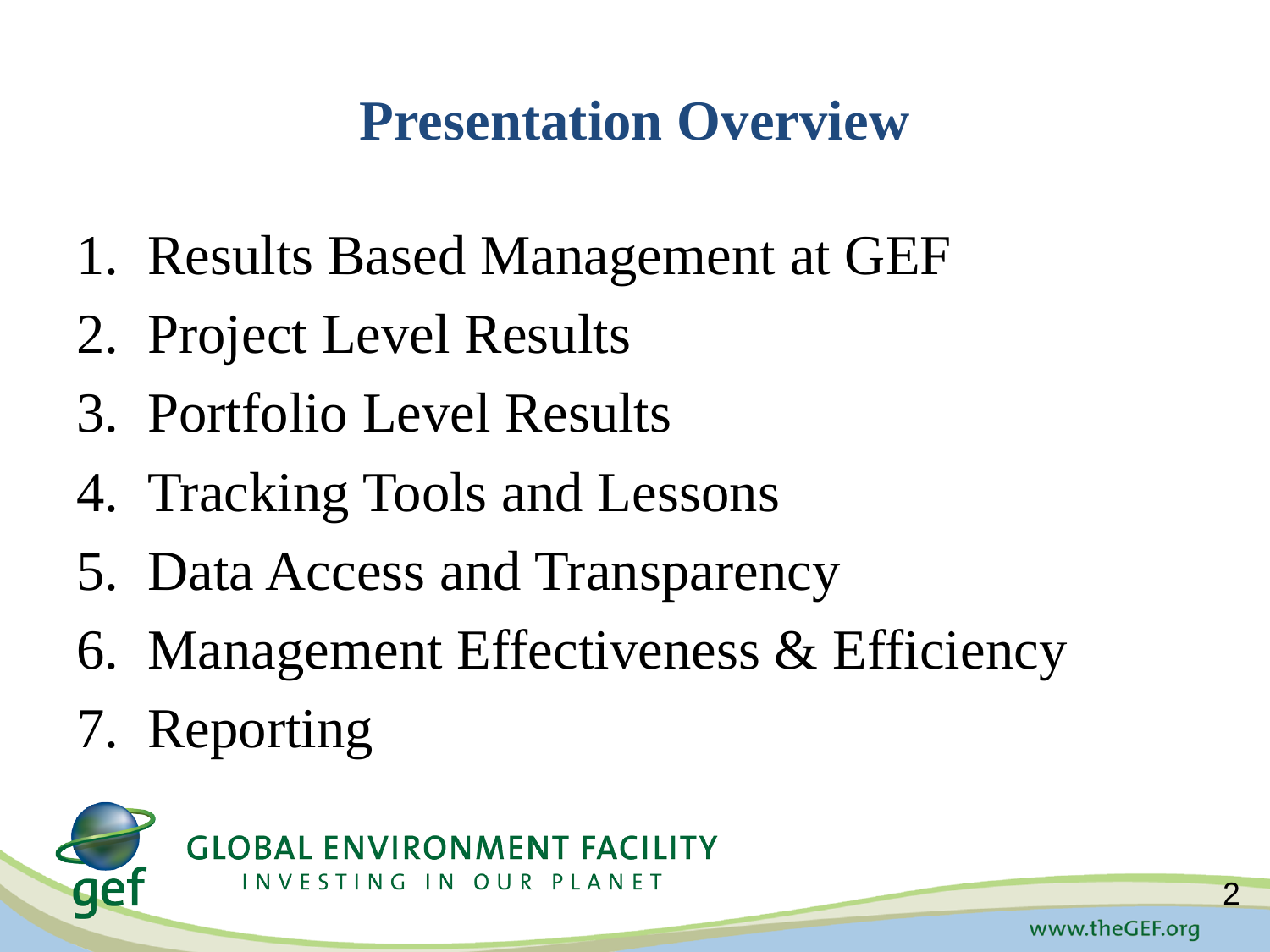

# Presentation Overview
Results Based Management at GEF
Project Level Results
Portfolio Level Results
Tracking Tools and Lessons
Data Access and Transparency
Management Effectiveness & Efficiency
Reporting

2